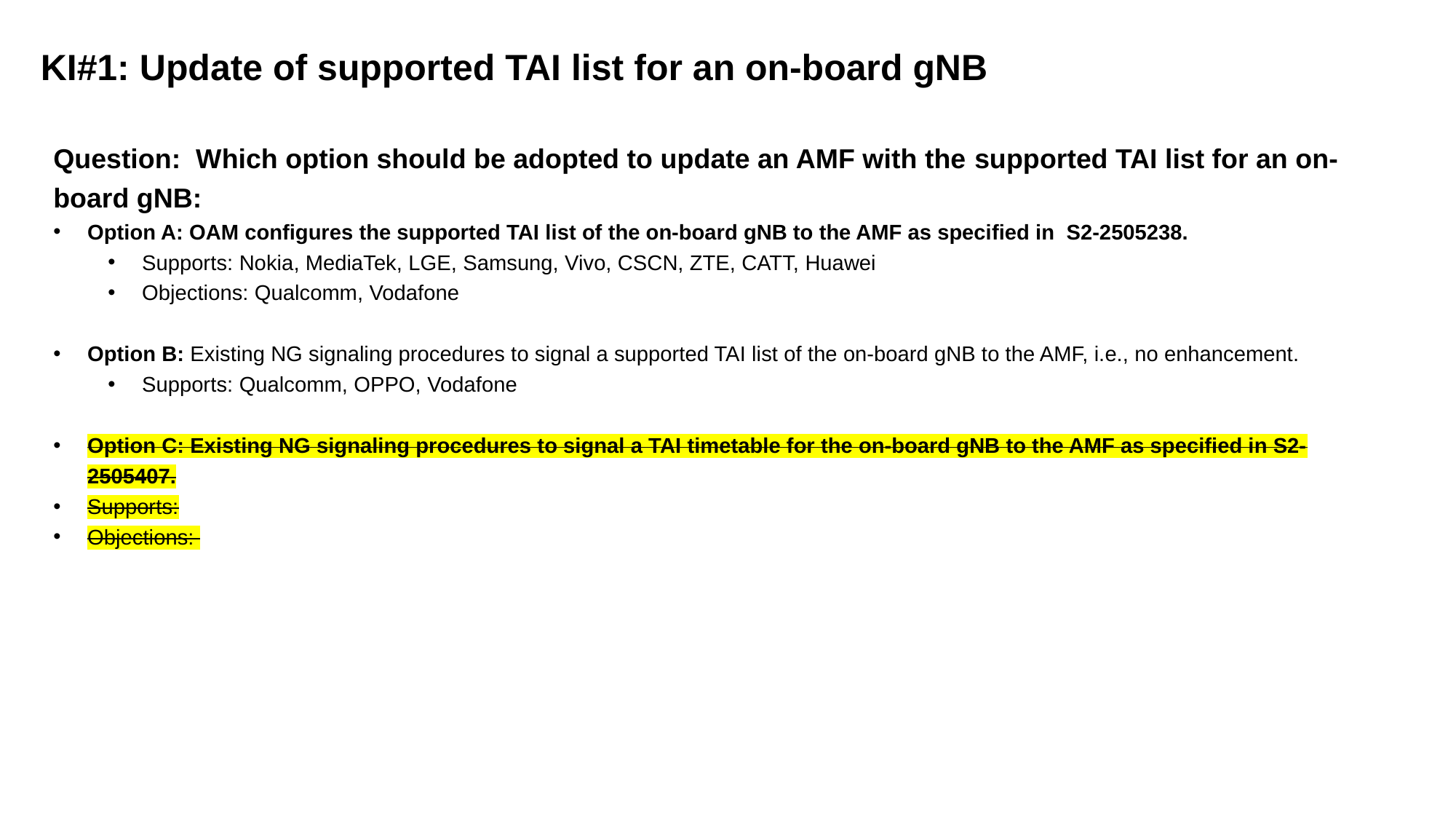

KI#1: Update of supported TAI list for an on-board gNB
Question:  Which option should be adopted to update an AMF with the supported TAI list for an on-board gNB:
Option A: OAM configures the supported TAI list of the on-board gNB to the AMF as specified in  S2-2505238.
Supports: Nokia, MediaTek, LGE, Samsung, Vivo, CSCN, ZTE, CATT, Huawei
Objections: Qualcomm, Vodafone

Option B: Existing NG signaling procedures to signal a supported TAI list of the on-board gNB to the AMF, i.e., no enhancement.
Supports: Qualcomm, OPPO, Vodafone

Option C: Existing NG signaling procedures to signal a TAI timetable for the on-board gNB to the AMF as specified in S2-2505407.
Supports:
Objections: